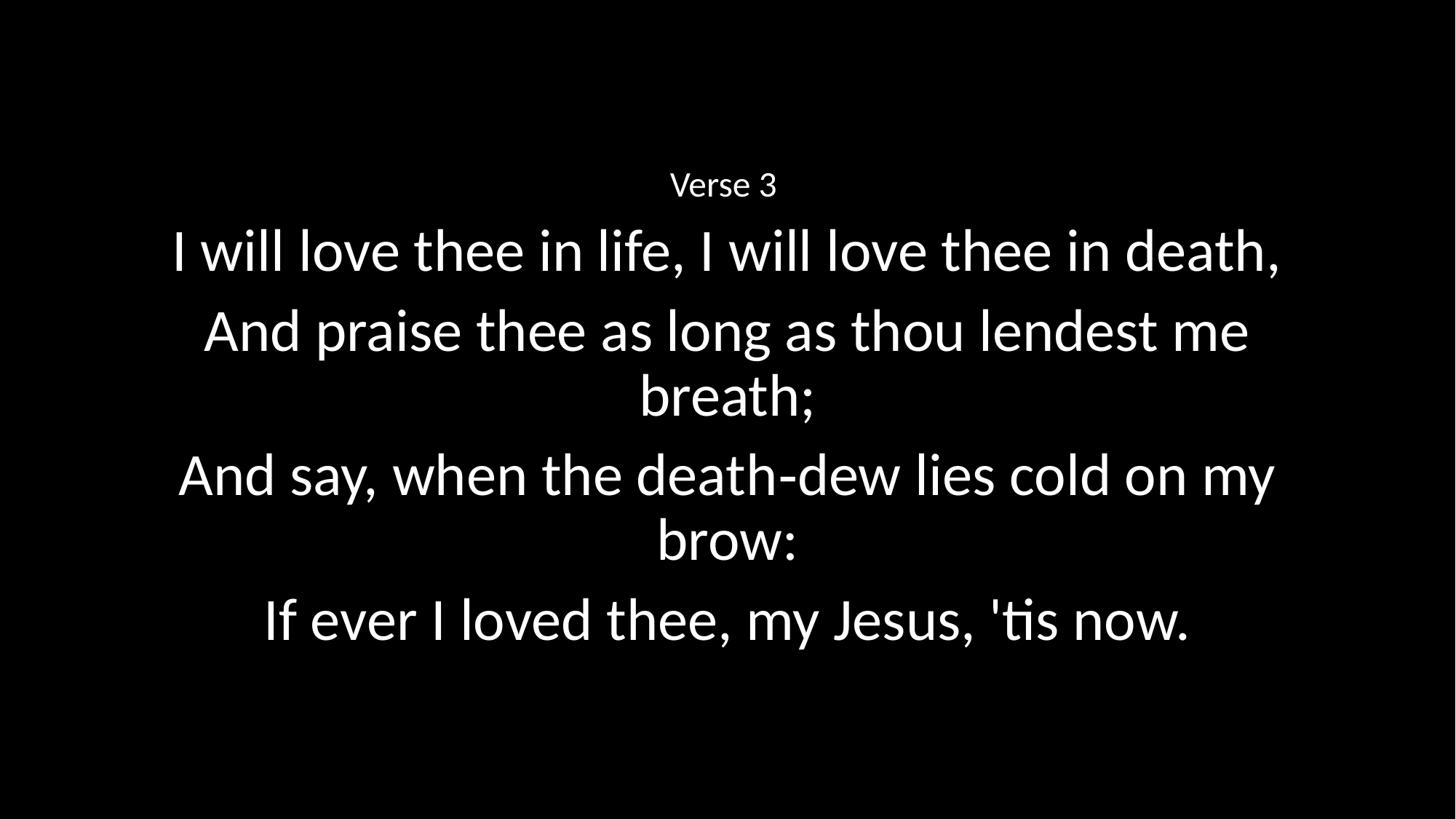

Verse 3
I will love thee in life, I will love thee in death,
And praise thee as long as thou lendest me breath;
And say, when the death‑dew lies cold on my brow:
If ever I loved thee, my Jesus, 'tis now.